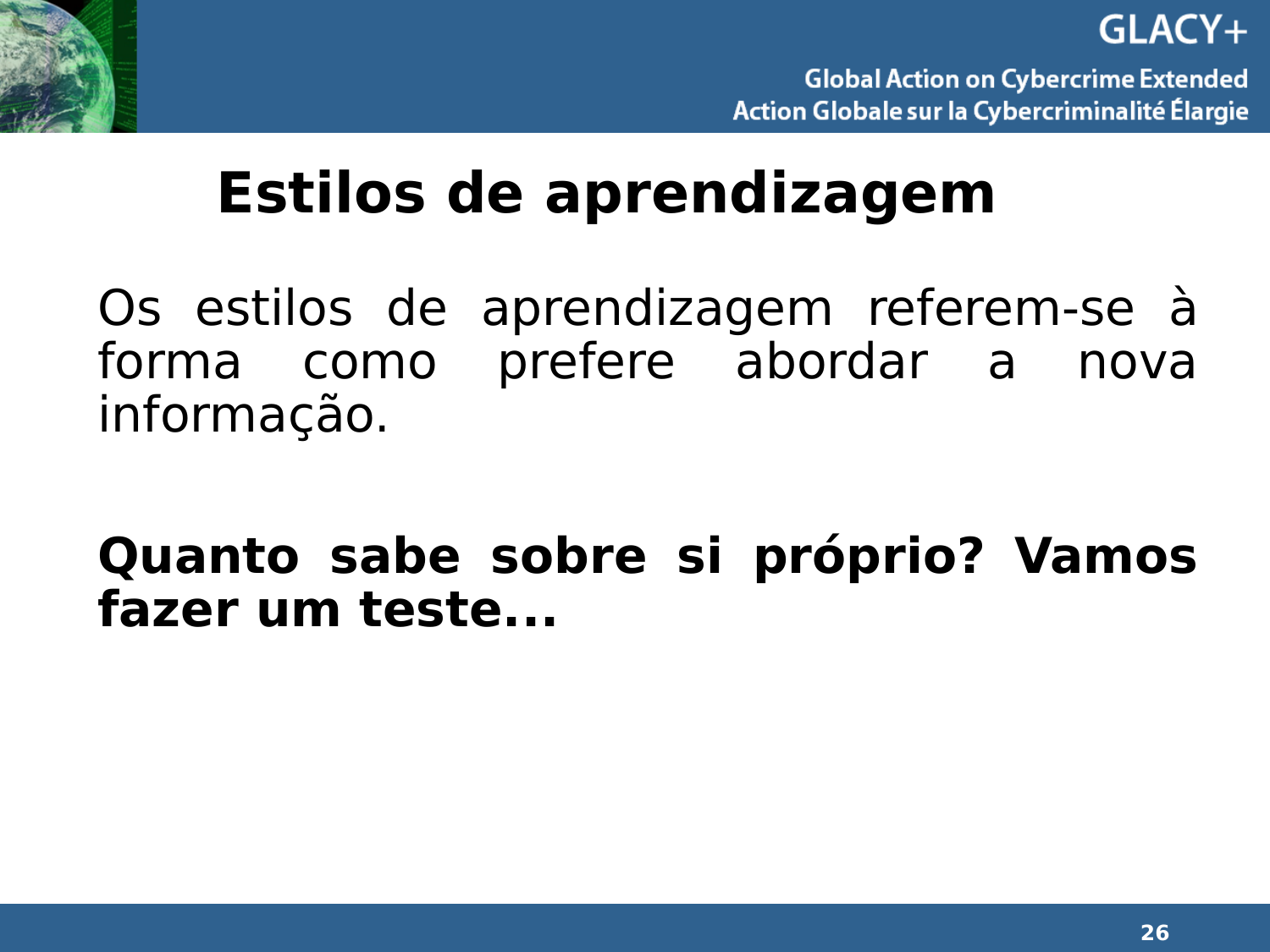

# Estilos de aprendizagem
Os estilos de aprendizagem referem-se à forma como prefere abordar a nova informação.

Quanto sabe sobre si próprio? Vamos fazer um teste...

26